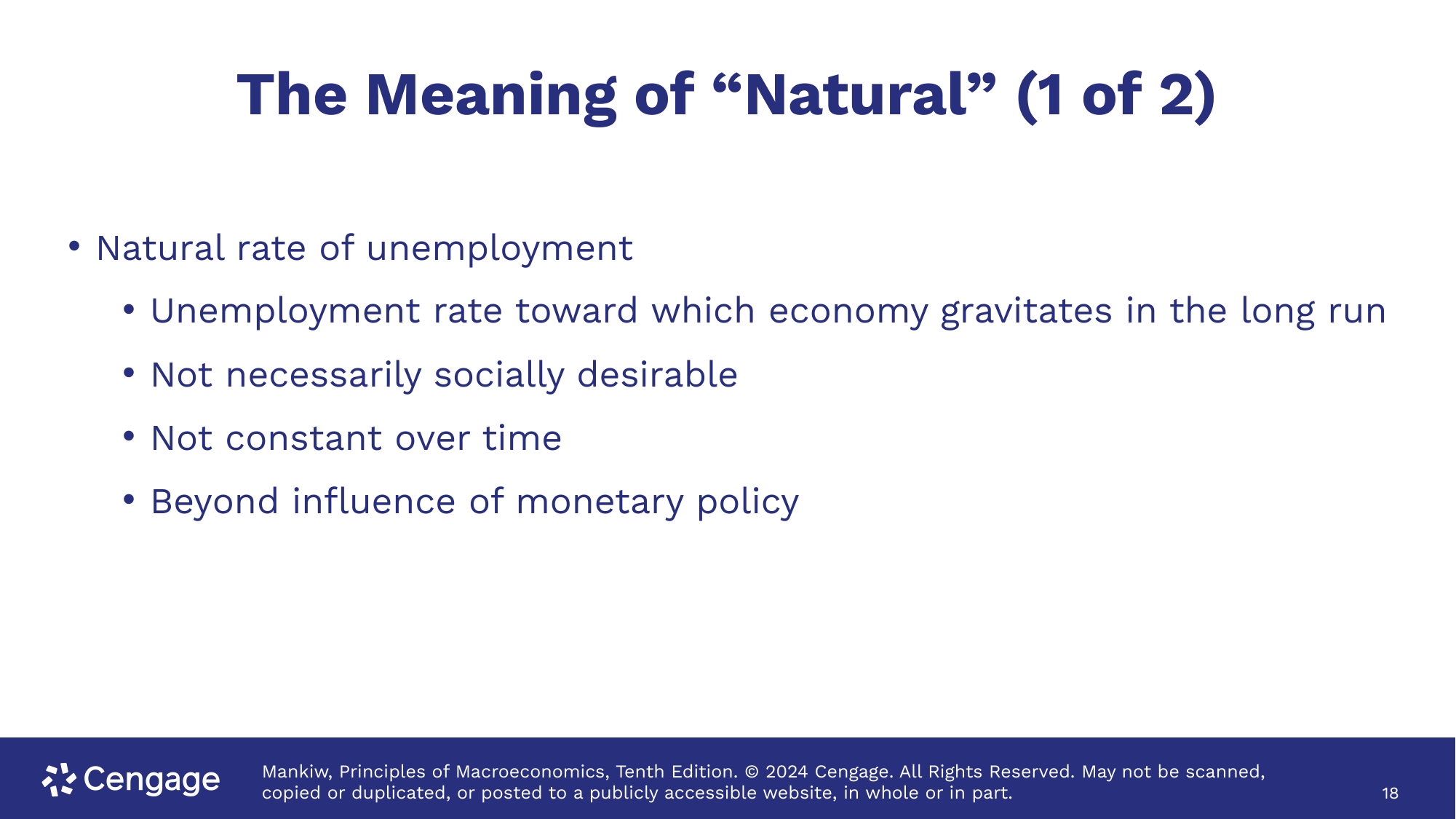

# The Meaning of “Natural” (1 of 2)
Natural rate of unemployment
Unemployment rate toward which economy gravitates in the long run
Not necessarily socially desirable
Not constant over time
Beyond influence of monetary policy